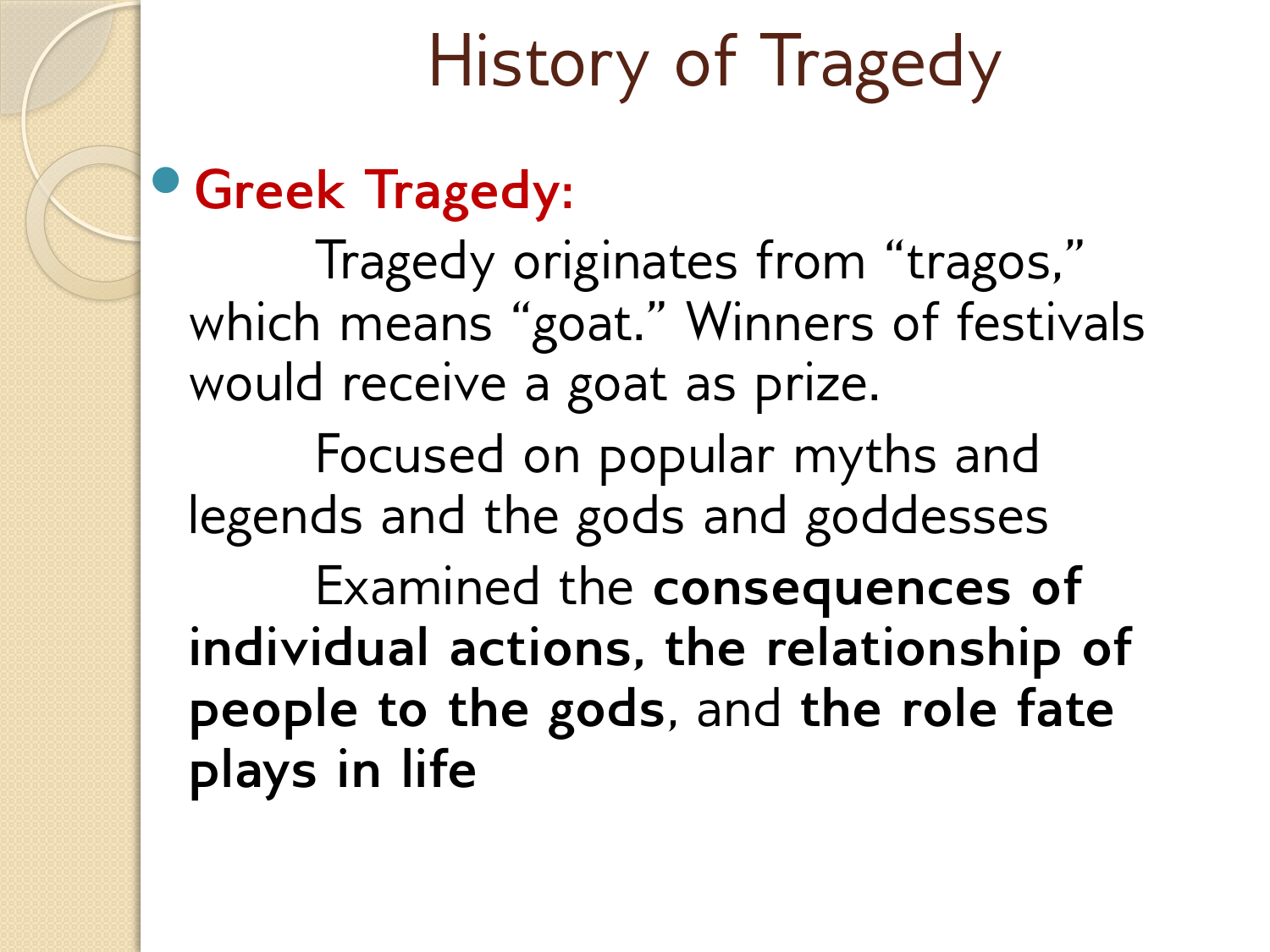

# History of Tragedy
Greek Tragedy:
		Tragedy originates from “tragos,” which means “goat.” Winners of festivals would receive a goat as prize.
		Focused on popular myths and legends and the gods and goddesses
		Examined the consequences of individual actions, the relationship of people to the gods, and the role fate plays in life